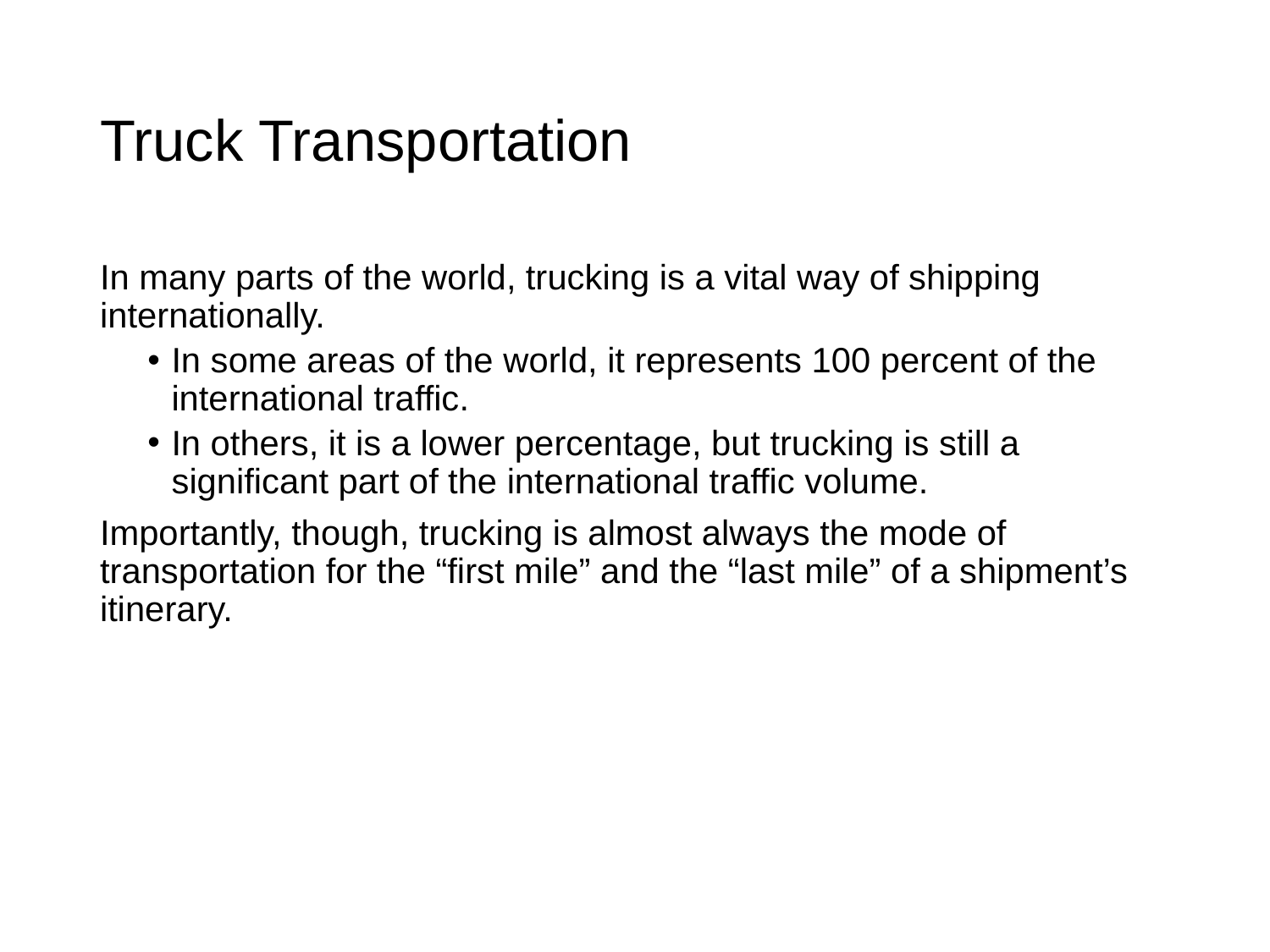

# Truck Transportation
In many parts of the world, trucking is a vital way of shipping internationally.
In some areas of the world, it represents 100 percent of the international traffic.
In others, it is a lower percentage, but trucking is still a significant part of the international traffic volume.
Importantly, though, trucking is almost always the mode of transportation for the “first mile” and the “last mile” of a shipment’s itinerary.